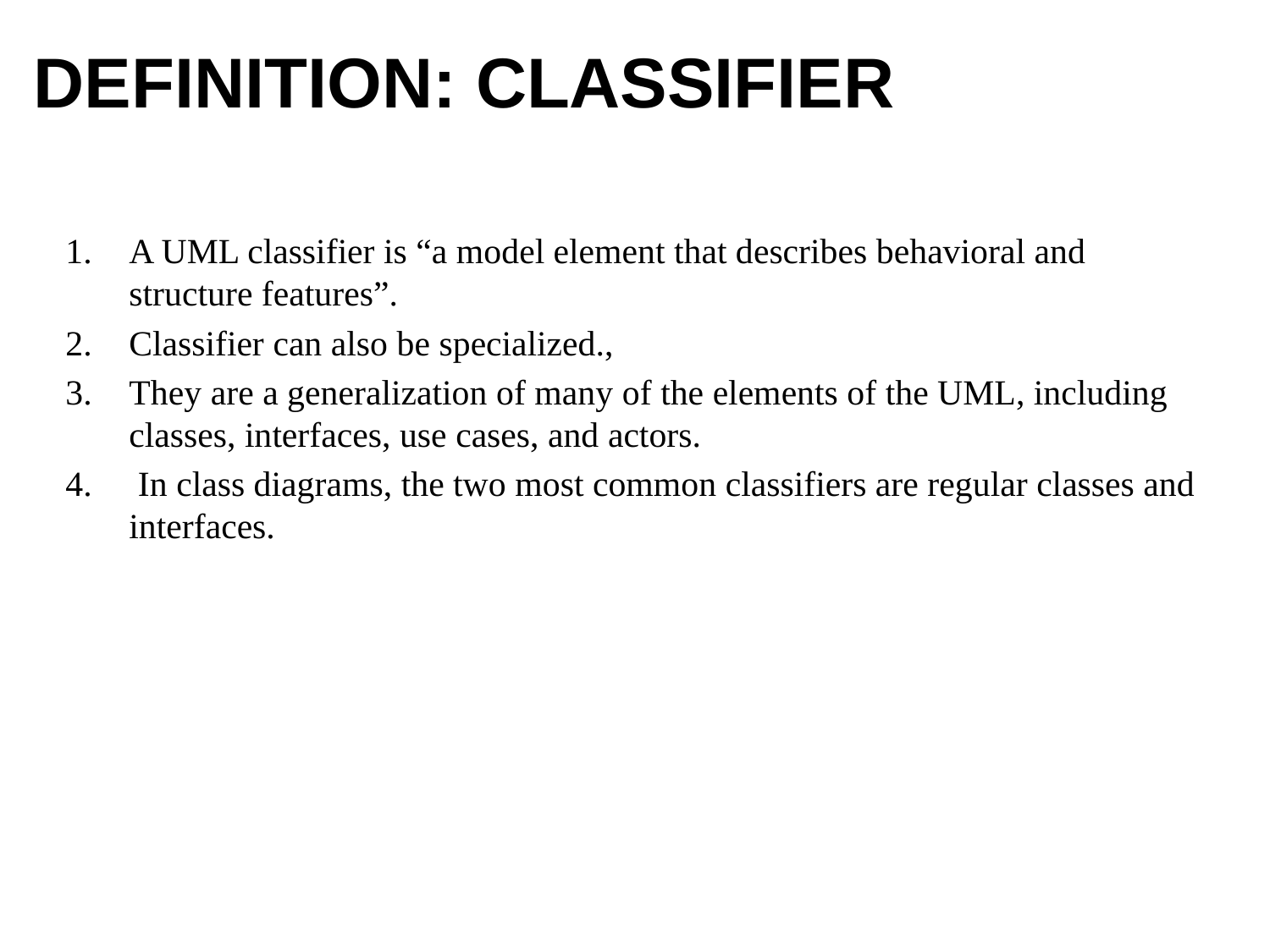

DEFINITION: CLASSIFIER
A UML classifier is “a model element that describes behavioral and structure features”.
Classifier can also be specialized.,
They are a generalization of many of the elements of the UML, including classes, interfaces, use cases, and actors.
 In class diagrams, the two most common classifiers are regular classes and interfaces.